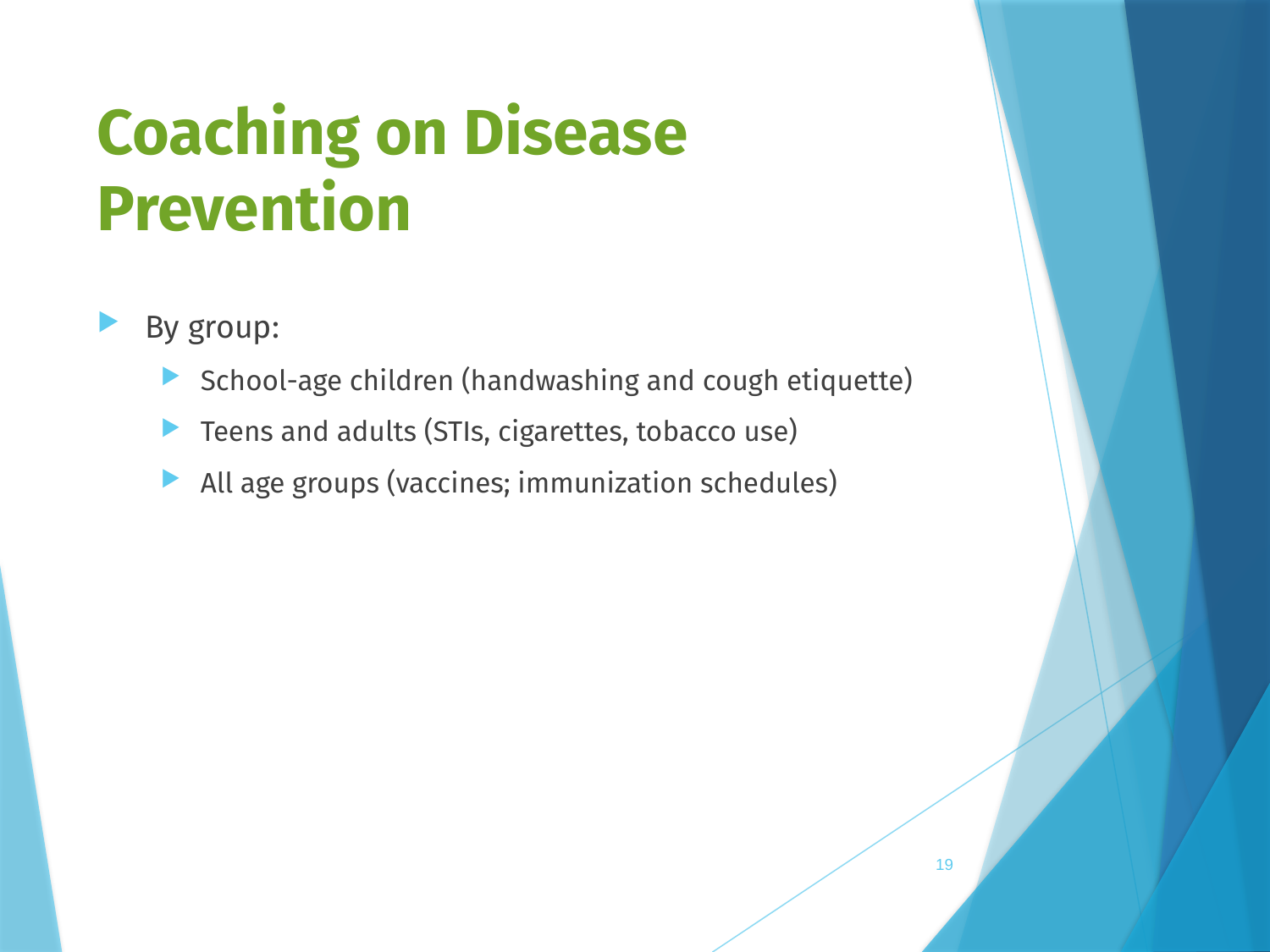

# Coaching on Disease Prevention
By group:
School-age children (handwashing and cough etiquette)
Teens and adults (STIs, cigarettes, tobacco use)
All age groups (vaccines; immunization schedules)
 19